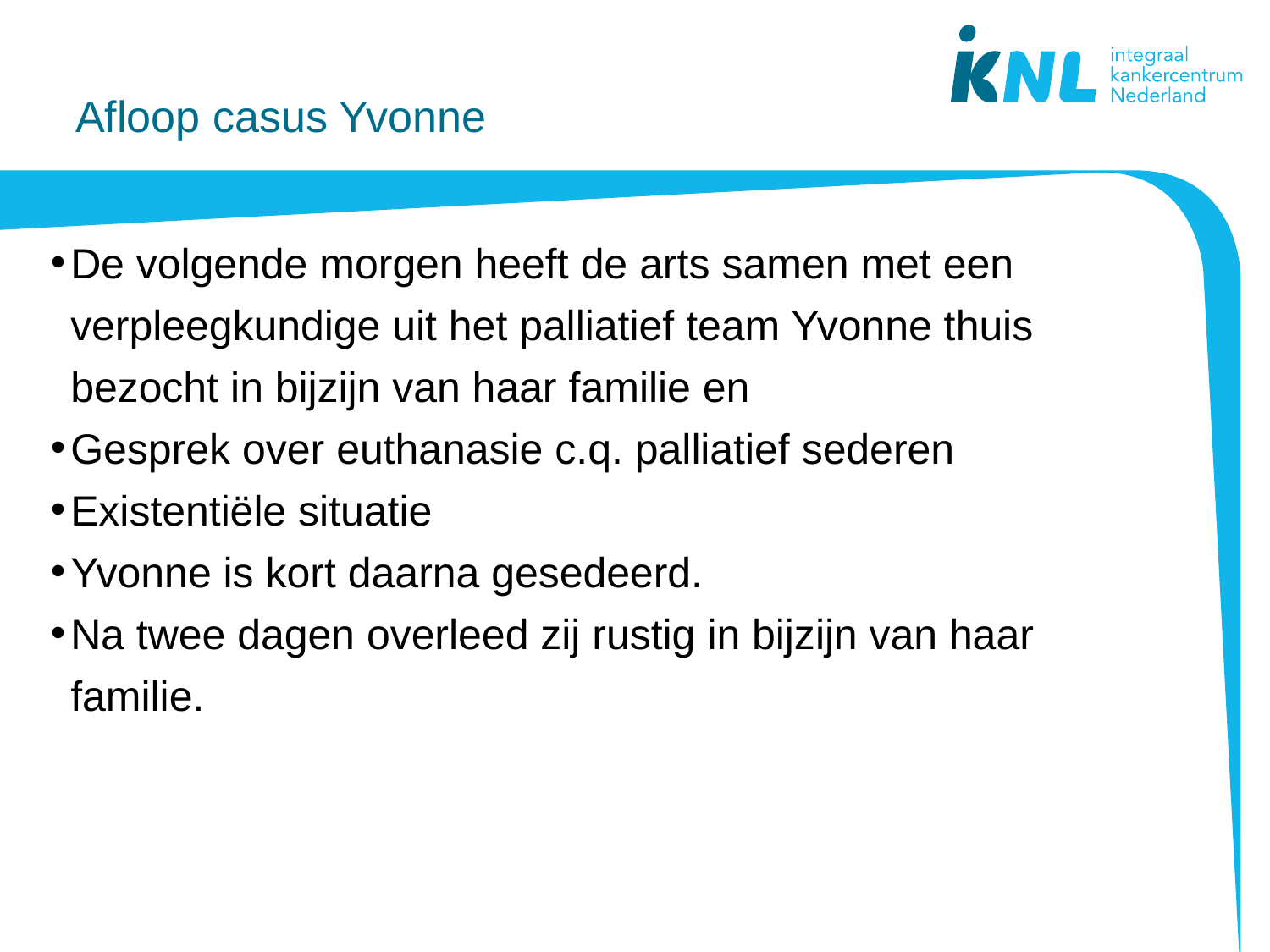

# Afloop casus Yvonne
De volgende morgen heeft de arts samen met een verpleegkundige uit het palliatief team Yvonne thuis bezocht in bijzijn van haar familie en
Gesprek over euthanasie c.q. palliatief sederen
Existentiële situatie
Yvonne is kort daarna gesedeerd.
Na twee dagen overleed zij rustig in bijzijn van haar familie.